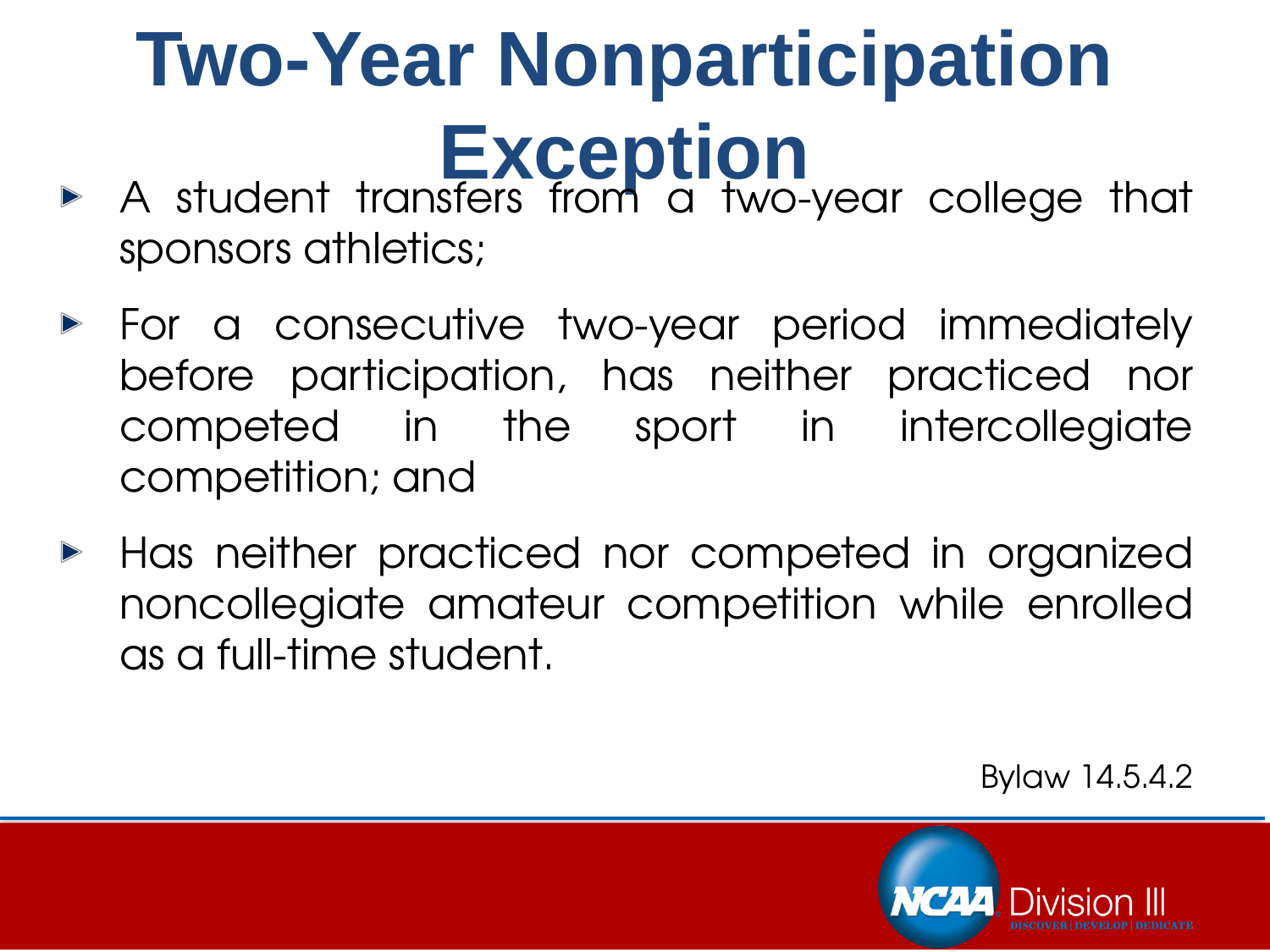

# Two-Year Nonparticipation Exception
A student transfers from a two-year college that sponsors athletics;

For a consecutive two-year period immediately before participation, has neither practiced nor competed in the sport in intercollegiate competition; and

Has neither practiced nor competed in organized noncollegiate amateur competition while enrolled as a full-time student.

Bylaw 14.5.4.2